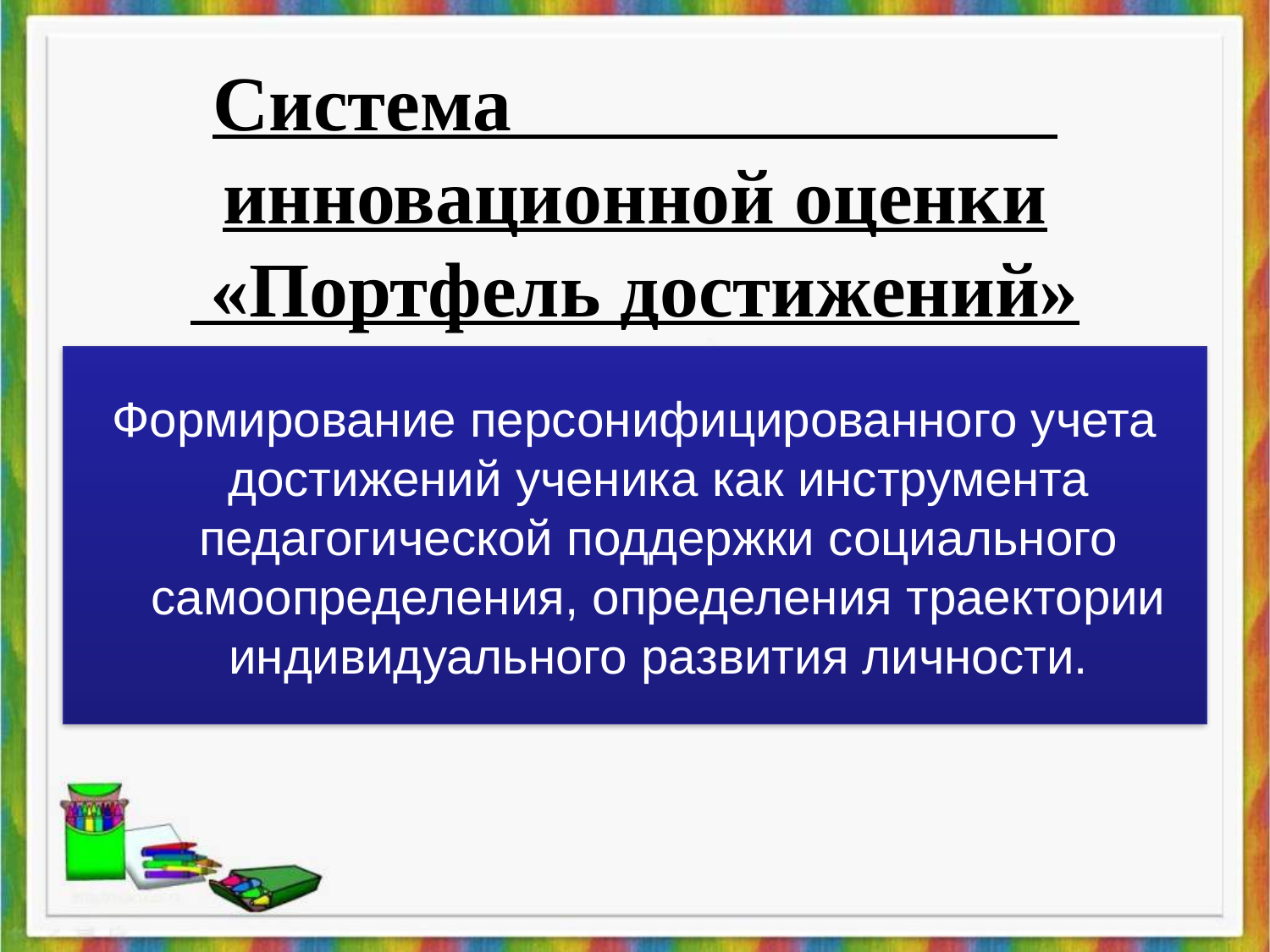

# Система                             инновационной оценки «Портфель достижений»
Формирование персонифицированного учета достижений ученика как инструмента педагогической поддержки социального самоопределения, определения траектории индивидуального развития личности.